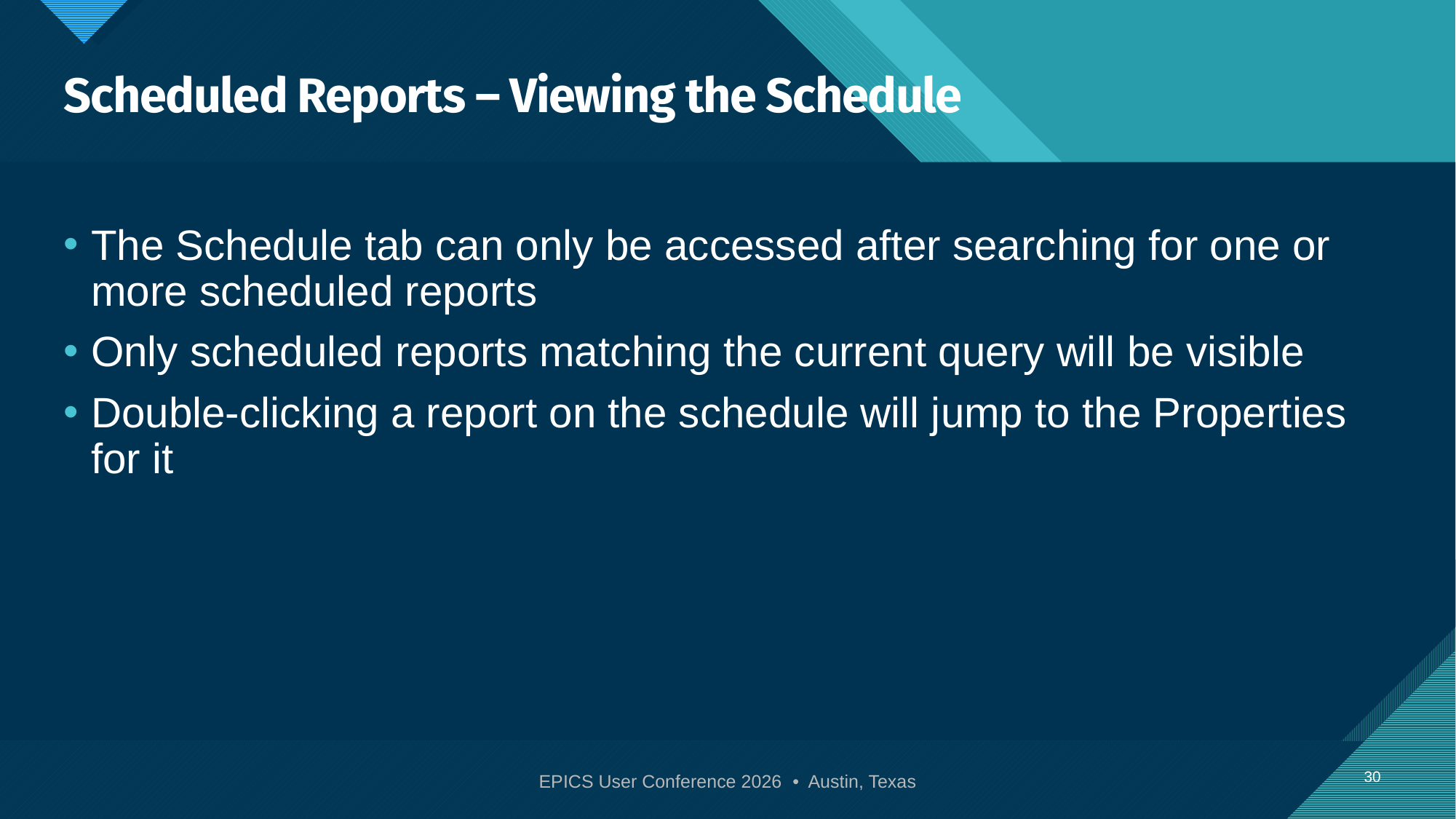

# Scheduled Reports – Viewing the Schedule
The Schedule tab can only be accessed after searching for one or more scheduled reports
Only scheduled reports matching the current query will be visible
Double-clicking a report on the schedule will jump to the Properties for it
30
EPICS User Conference 2026  •  Austin, Texas